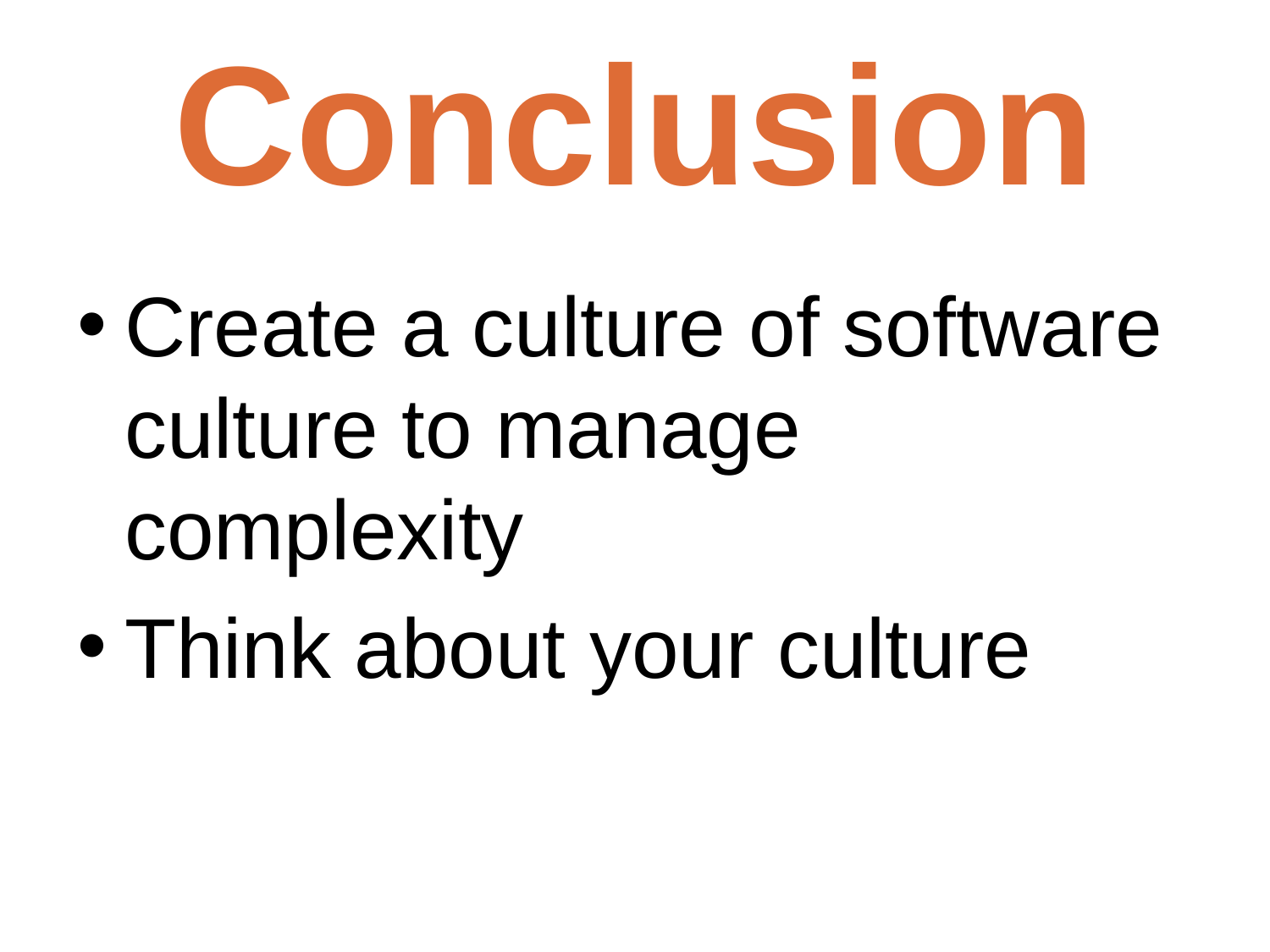

# Conclusion
Create a culture of software culture to manage complexity
Think about your culture